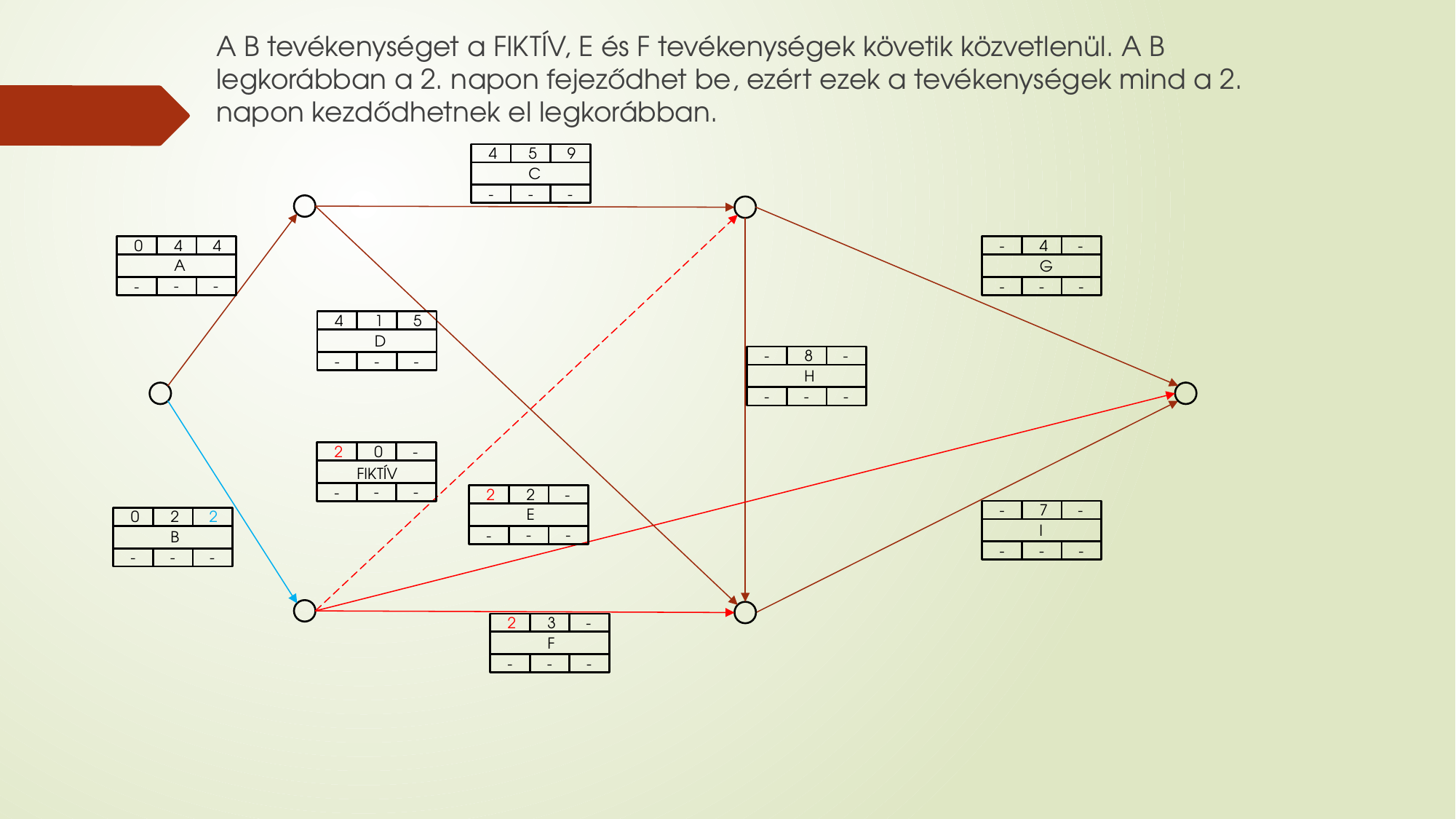

A B tevékenységet a FIKTÍV, E és F tevékenységek követik közvetlenül. A B legkorábban a 2. napon fejeződhet be, ezért ezek a tevékenységek mind a 2. napon kezdődhetnek el legkorábban.
4
5
9

C
-
-
-

0
4
4

A
-
-
-
-
4
-

G
-
-
-
4
1
5

D
-
-
-
-
8
-

H
-
-
-

2
0
-

FIKTÍV
-
-
-
2
2
-

E
-
-
-
-
7
-

I
-
-
-
0
2
2

B
-
-
-

2
3
-

F
-
-
-